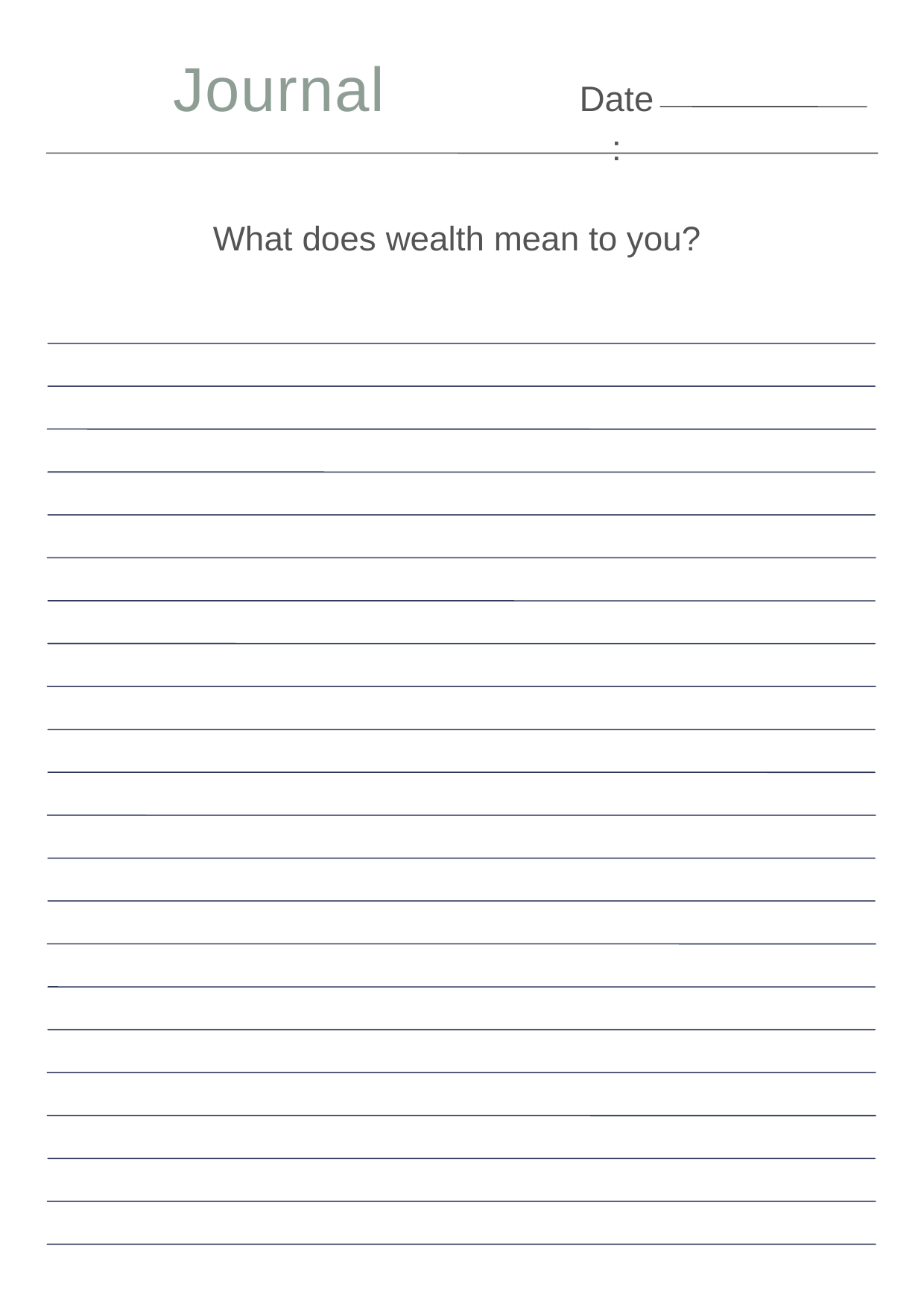

Journal
Date:

What does wealth mean to you?